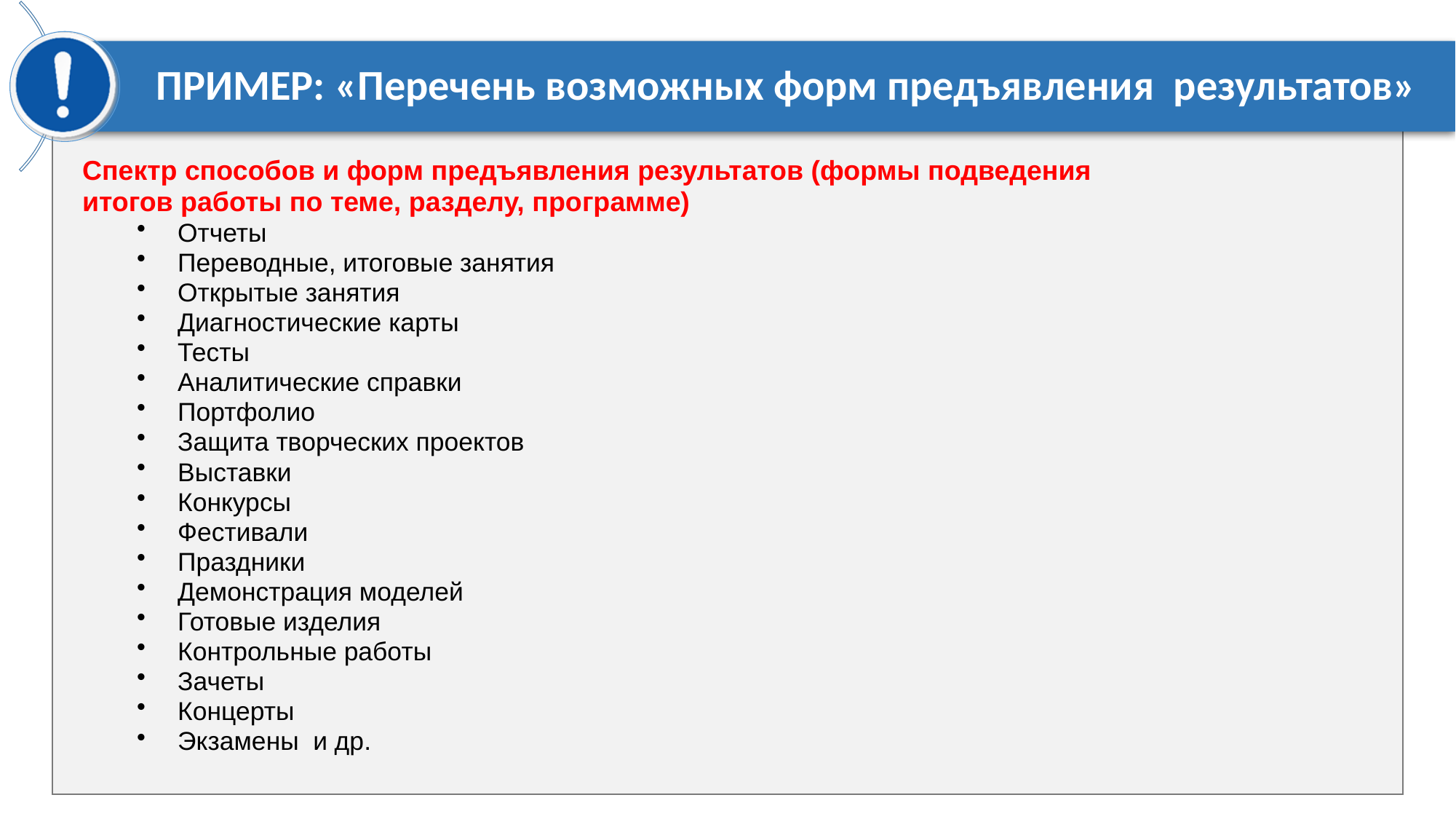

ПРИМЕР: «Перечень возможных форм предъявления  результатов»

Спектр способов и форм предъявления результатов (формы подведения
итогов работы по теме, разделу, программе)
Отчеты
Переводные, итоговые занятия
Открытые занятия
Диагностические карты
Тесты
Аналитические справки
Портфолио
Защита творческих проектов
Выставки
Конкурсы
Фестивали
Праздники
Демонстрация моделей
Готовые изделия
Контрольные работы
Зачеты
Концерты
Экзамены  и др.